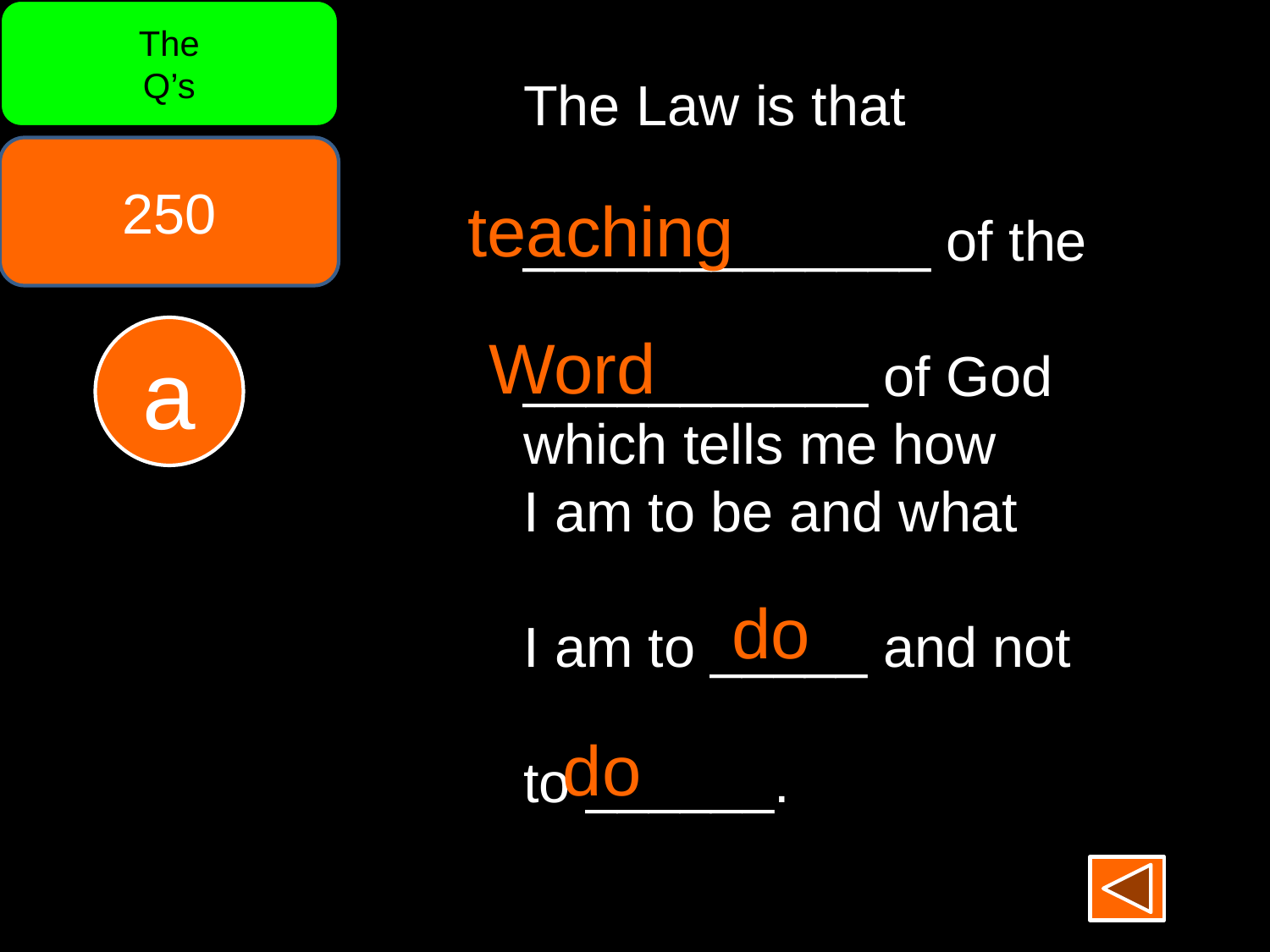

The
Q’s
The Law is that

_____________ of the

___________ of God
which tells me how
I am to be and what

I am to _____ and not

to ______.
250
teaching
a
Word
do
do